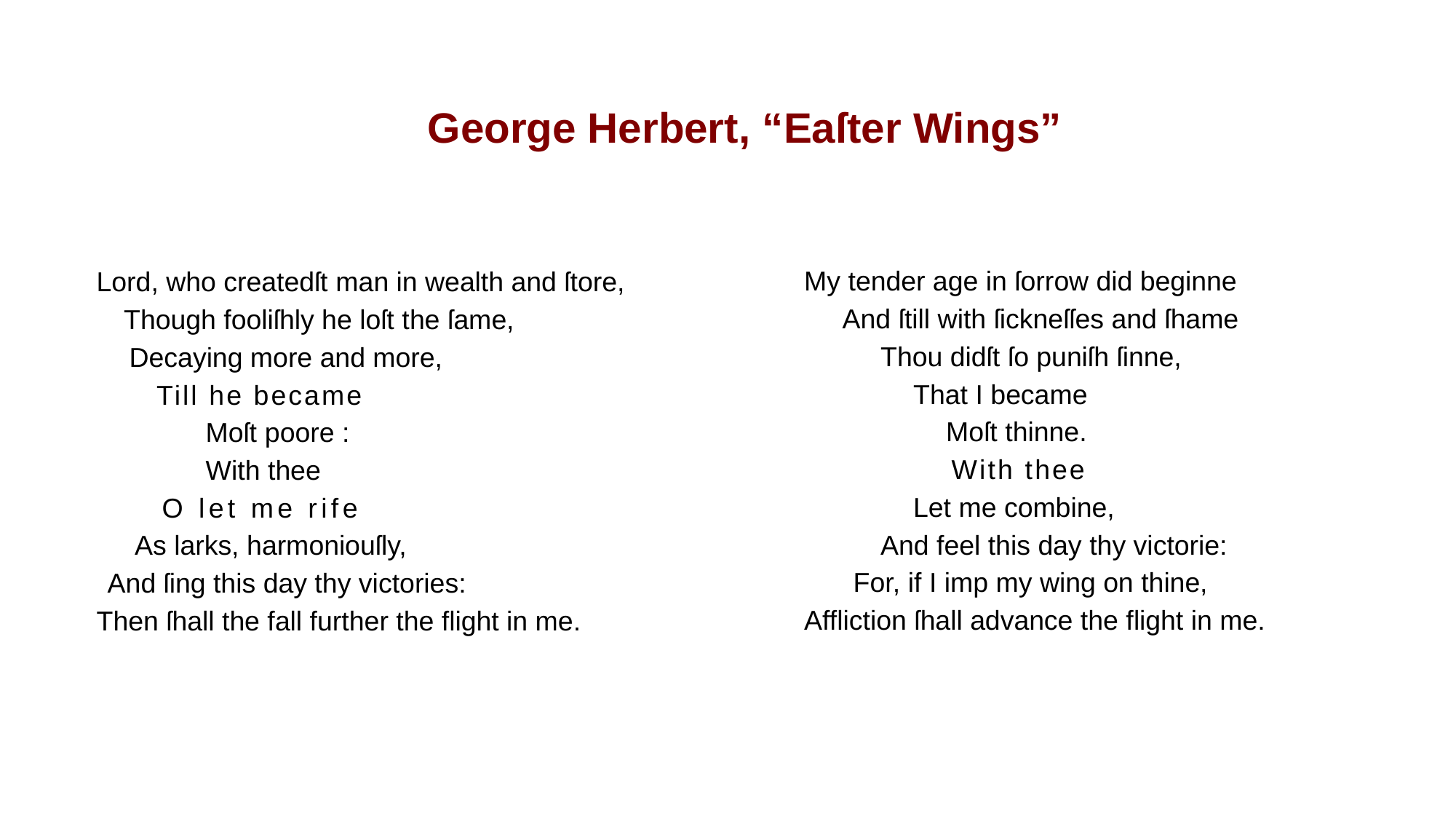

George Herbert, “Eaſter Wings”
My tender age in ſorrow did beginne
And ſtill with ſickneſſes and ſhame
Thou didſt ſo puniſh ſinne,
That I became
Moſt thinne.
With thee
Let me combine,
And feel this day thy victorie:
For, if I imp my wing on thine,
Affliction ſhall advance the flight in me.
Lord, who createdſt man in wealth and ſtore,
Though fooliſhly he loſt the ſame,
Decaying more and more,
Till he became
Moſt poore :
With thee
O let me rife
As larks, harmoniouſly,
And ſing this day thy victories:
Then ſhall the fall further the flight in me.